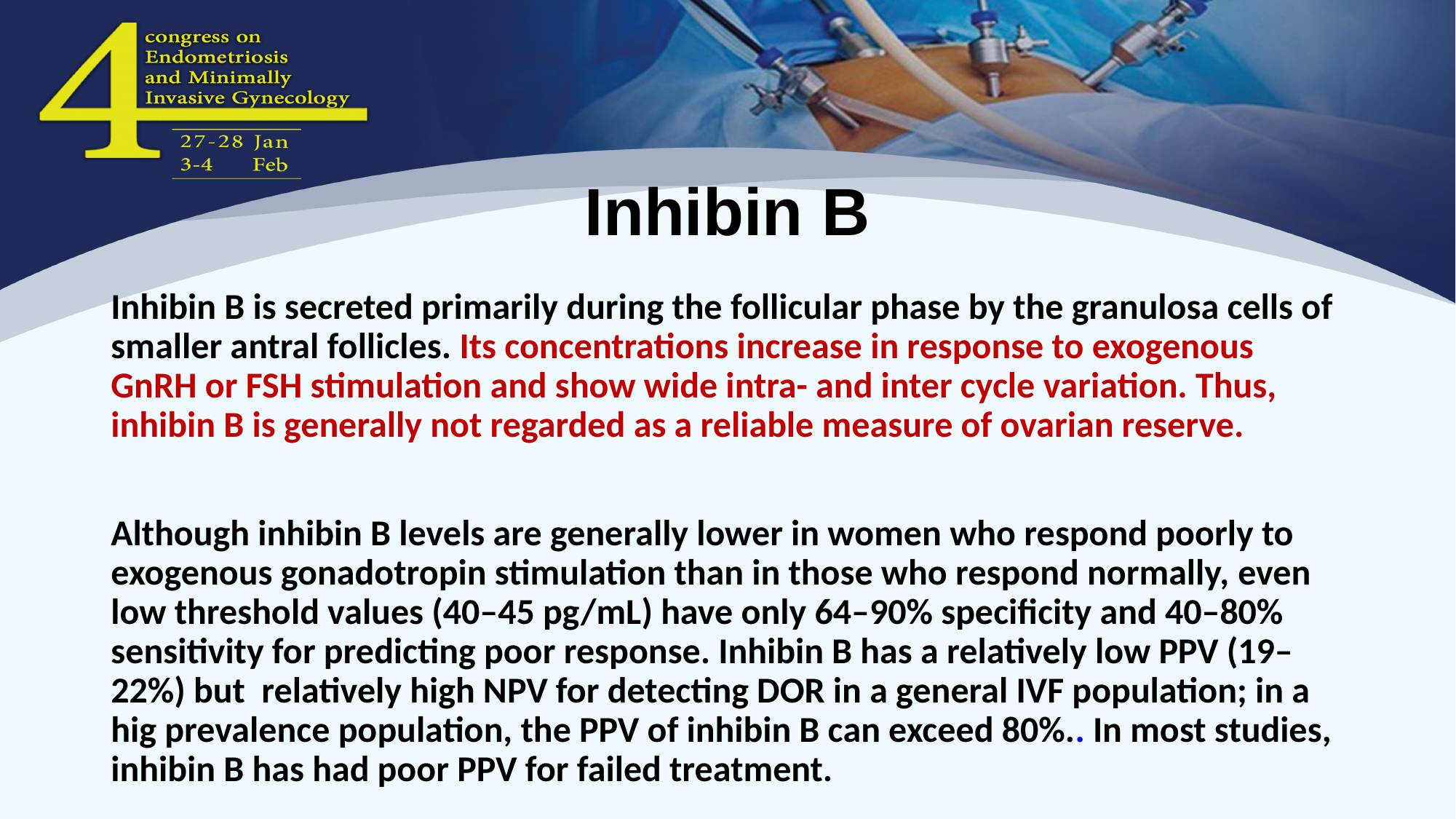

Inhibin B
Inhibin B is secreted primarily during the follicular phase by the granulosa cells of smaller antral follicles. Its concentrations increase in response to exogenous GnRH or FSH stimulation and show wide intra- and inter cycle variation. Thus, inhibin B is generally not regarded as a reliable measure of ovarian reserve.

Although inhibin B levels are generally lower in women who respond poorly to exogenous gonadotropin stimulation than in those who respond normally, even low threshold values (40–45 pg/mL) have only 64–90% specificity and 40–80% sensitivity for predicting poor response. Inhibin B has a relatively low PPV (19–22%) but  relatively high NPV for detecting DOR in a general IVF population; in a hig prevalence population, the PPV of inhibin B can exceed 80%.. In most studies, inhibin B has had poor PPV for failed treatment.